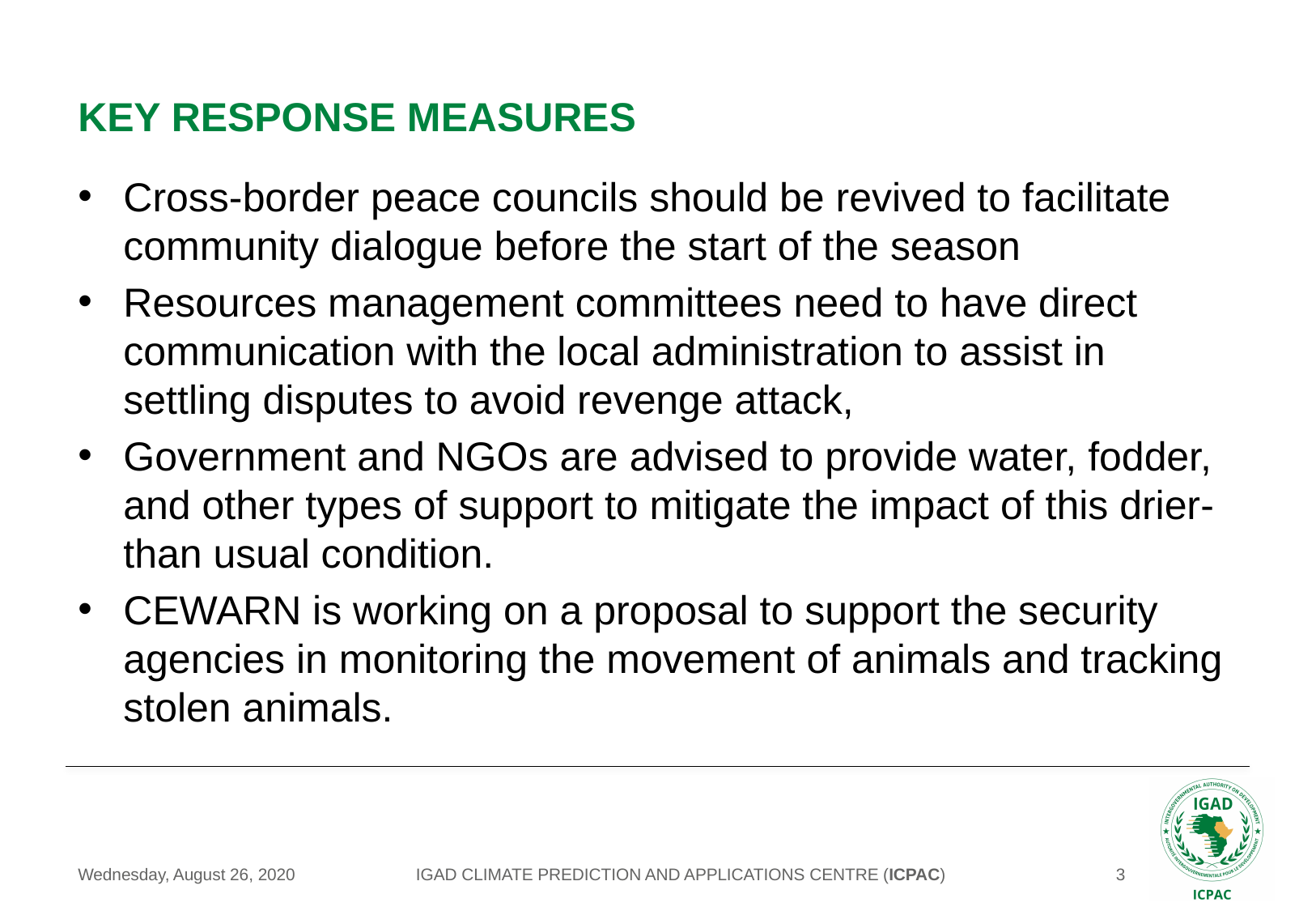

# KEY RESPONSE MEASURES
Cross-border peace councils should be revived to facilitate community dialogue before the start of the season
Resources management committees need to have direct communication with the local administration to assist in settling disputes to avoid revenge attack,
Government and NGOs are advised to provide water, fodder, and other types of support to mitigate the impact of this drier-than usual condition.
CEWARN is working on a proposal to support the security agencies in monitoring the movement of animals and tracking stolen animals.
IGAD CLIMATE PREDICTION AND APPLICATIONS CENTRE (ICPAC)
Wednesday, August 26, 2020
3